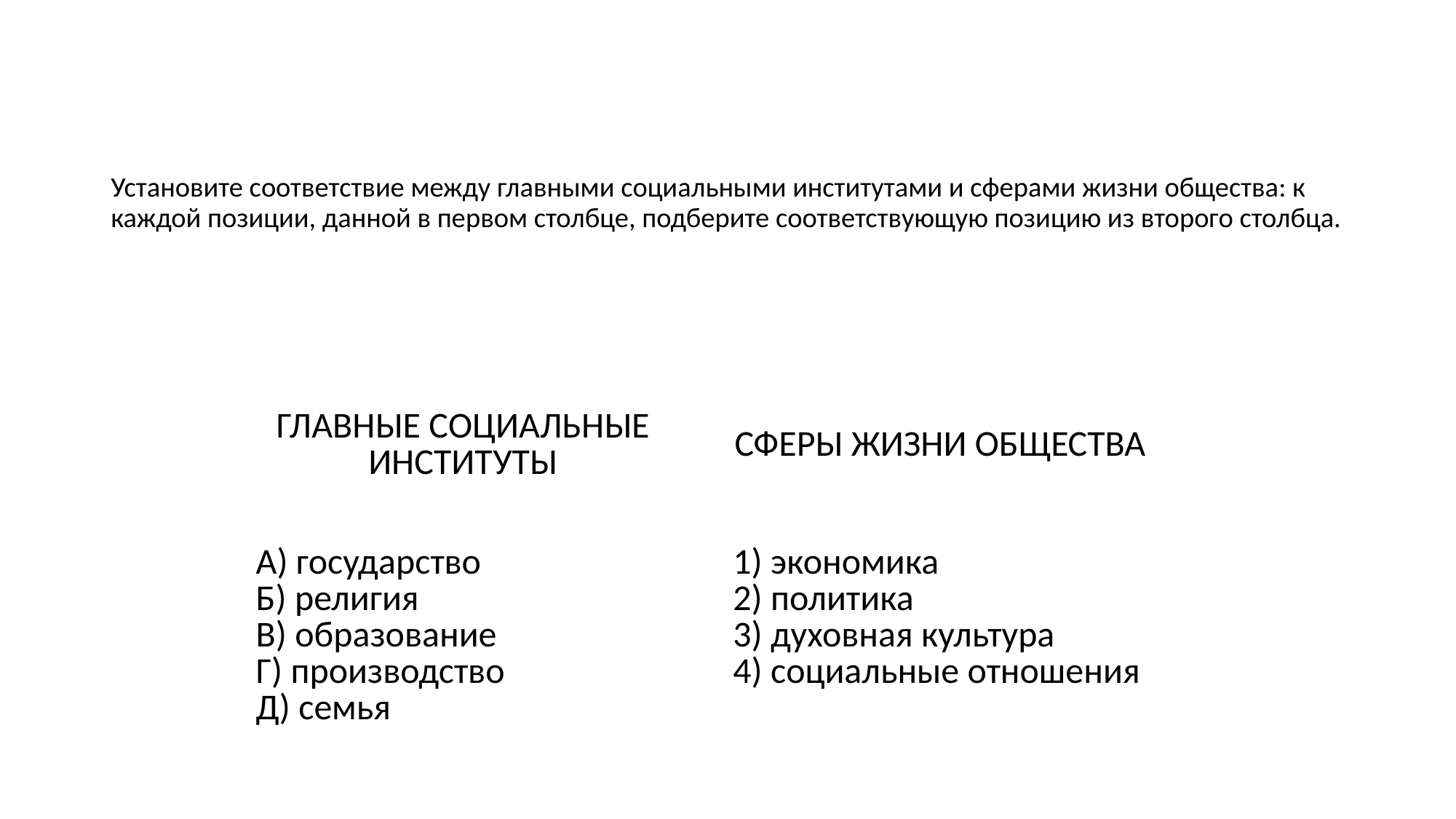

# Установите соответствие между главными социальными институтами и сферами жизни общества: к каждой позиции, данной в первом столбце, подберите соответствующую позицию из второго столбца.
| ГЛАВНЫЕ СОЦИАЛЬНЫЕ ИНСТИТУТЫ |  | СФЕРЫ ЖИЗНИ ОБЩЕСТВА |
| --- | --- | --- |
| А) государство Б) религия В) образование Г) производство Д) семья |  | 1) экономика 2) политика 3) духовная культура 4) социальные отношения |